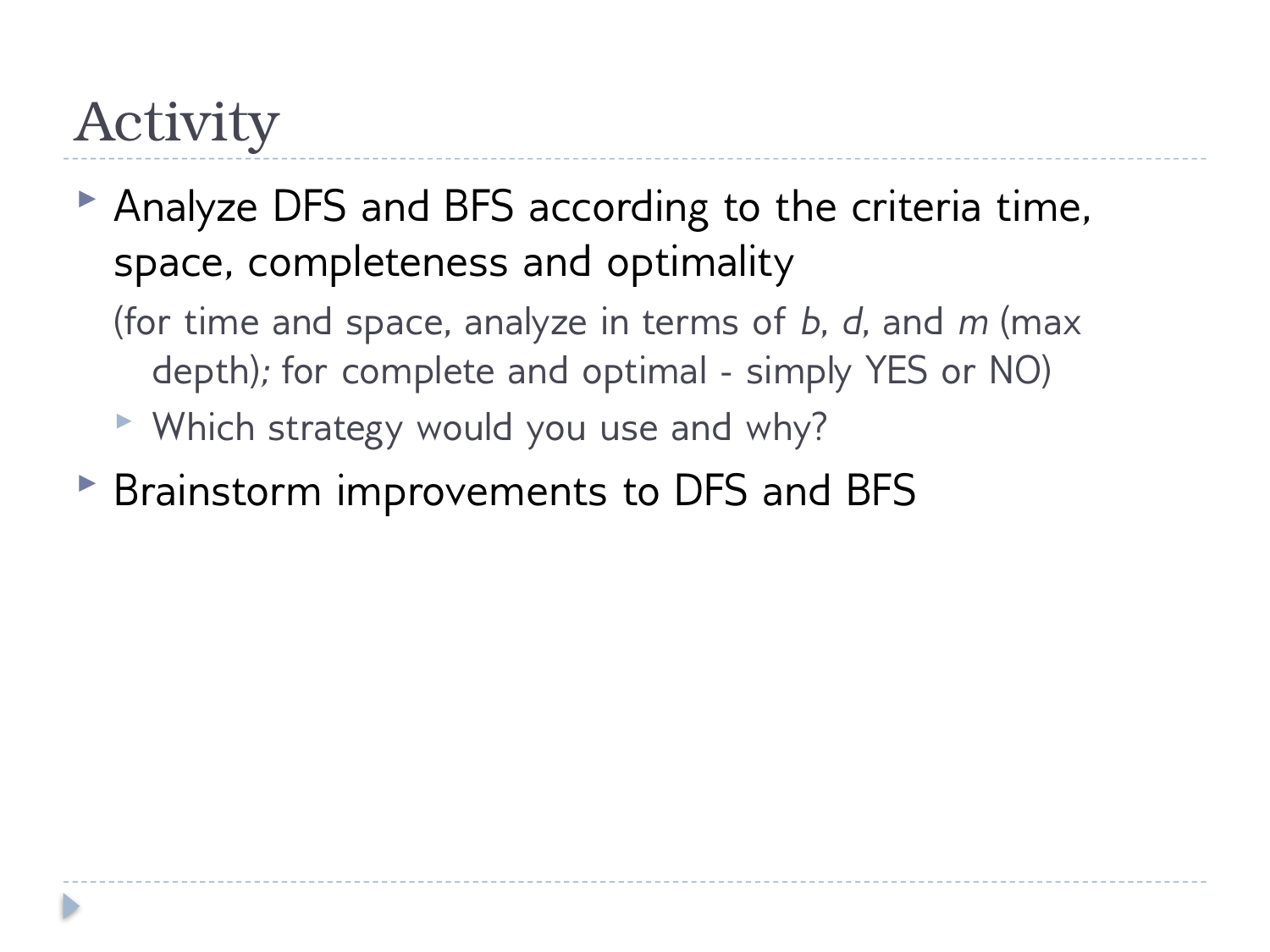

# Activity
Analyze DFS and BFS according to the criteria time, space, completeness and optimality
(for time and space, analyze in terms of b, d, and m (max depth); for complete and optimal - simply YES or NO)
Which strategy would you use and why?
Brainstorm improvements to DFS and BFS